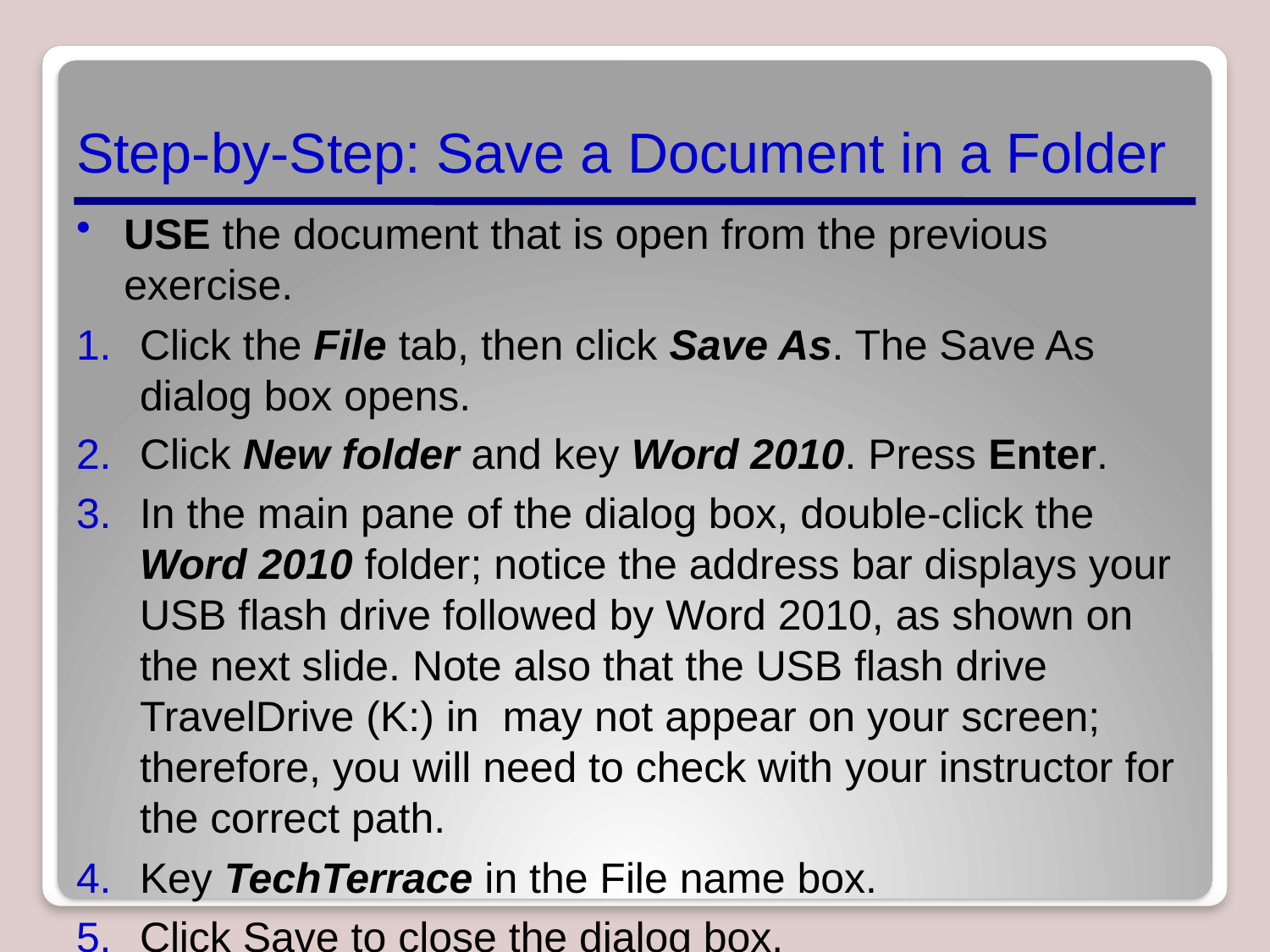

# Step-by-Step: Save a Document in a Folder
USE the document that is open from the previous exercise.
Click the File tab, then click Save As. The Save As dialog box opens.
Click New folder and key Word 2010. Press Enter.
In the main pane of the dialog box, double-click the Word 2010 folder; notice the address bar displays your USB flash drive followed by Word 2010, as shown on the next slide. Note also that the USB flash drive TravelDrive (K:) in  may not appear on your screen; therefore, you will need to check with your instructor for the correct path.
Key TechTerrace in the File name box.
Click Save to close the dialog box.